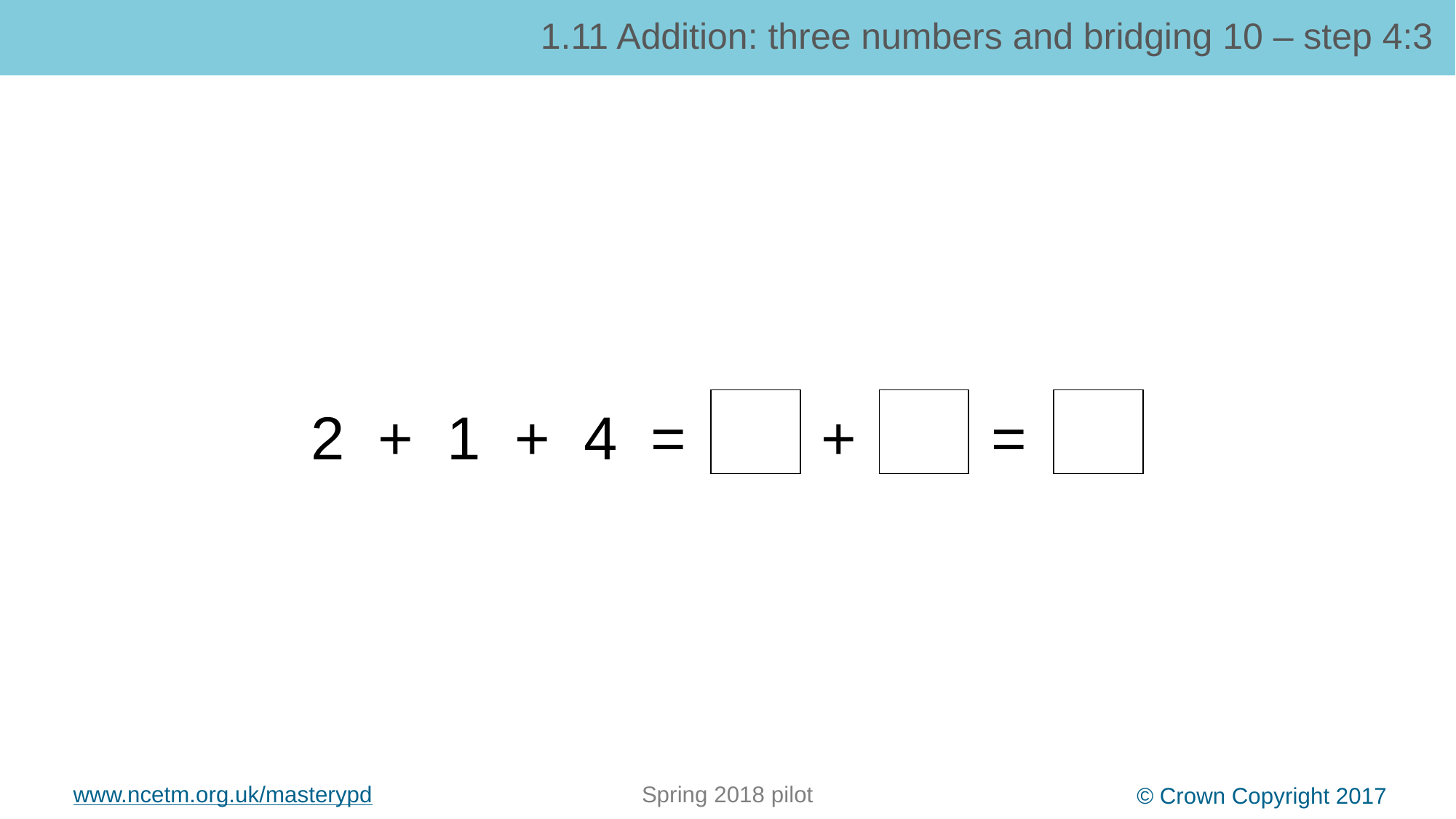

1.11 Addition: three numbers and bridging 10 – step 4:3
3
4
7

2  +  1  +  4  =        +        =